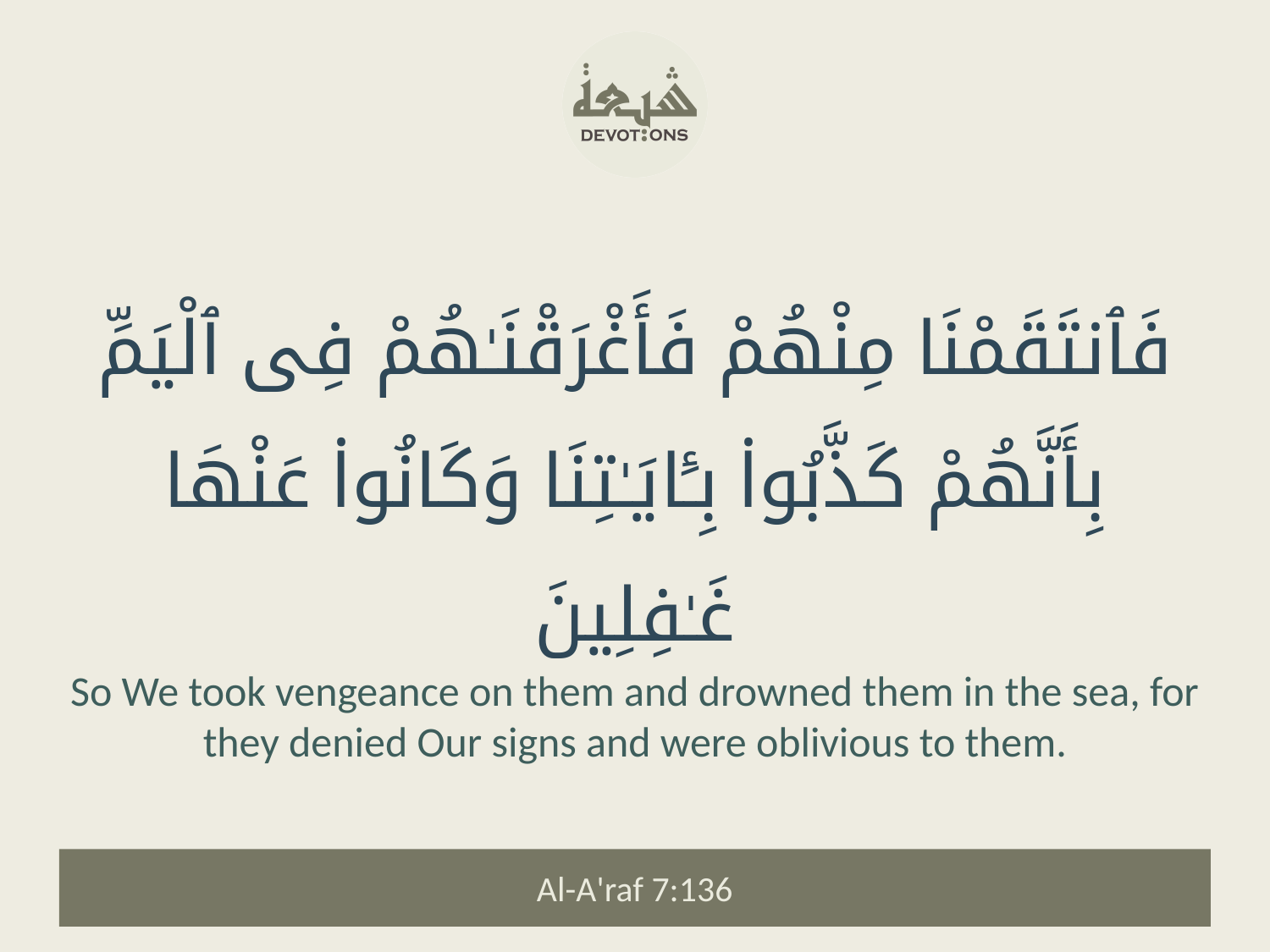

فَٱنتَقَمْنَا مِنْهُمْ فَأَغْرَقْنَـٰهُمْ فِى ٱلْيَمِّ بِأَنَّهُمْ كَذَّبُوا۟ بِـَٔايَـٰتِنَا وَكَانُوا۟ عَنْهَا غَـٰفِلِينَ
So We took vengeance on them and drowned them in the sea, for they denied Our signs and were oblivious to them.
Al-A'raf 7:136